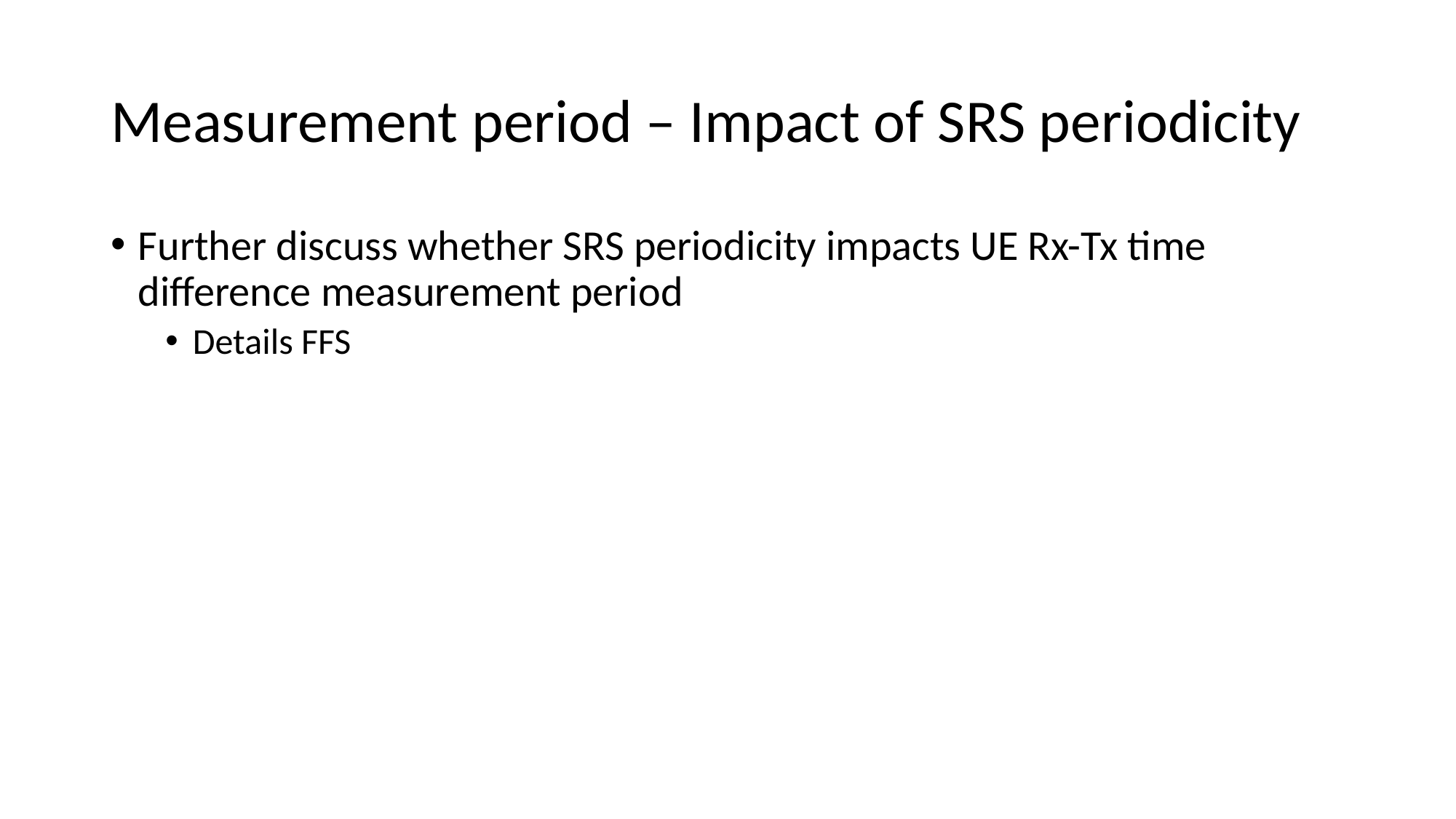

# Measurement period – Impact of SRS periodicity
Further discuss whether SRS periodicity impacts UE Rx-Tx time difference measurement period
Details FFS